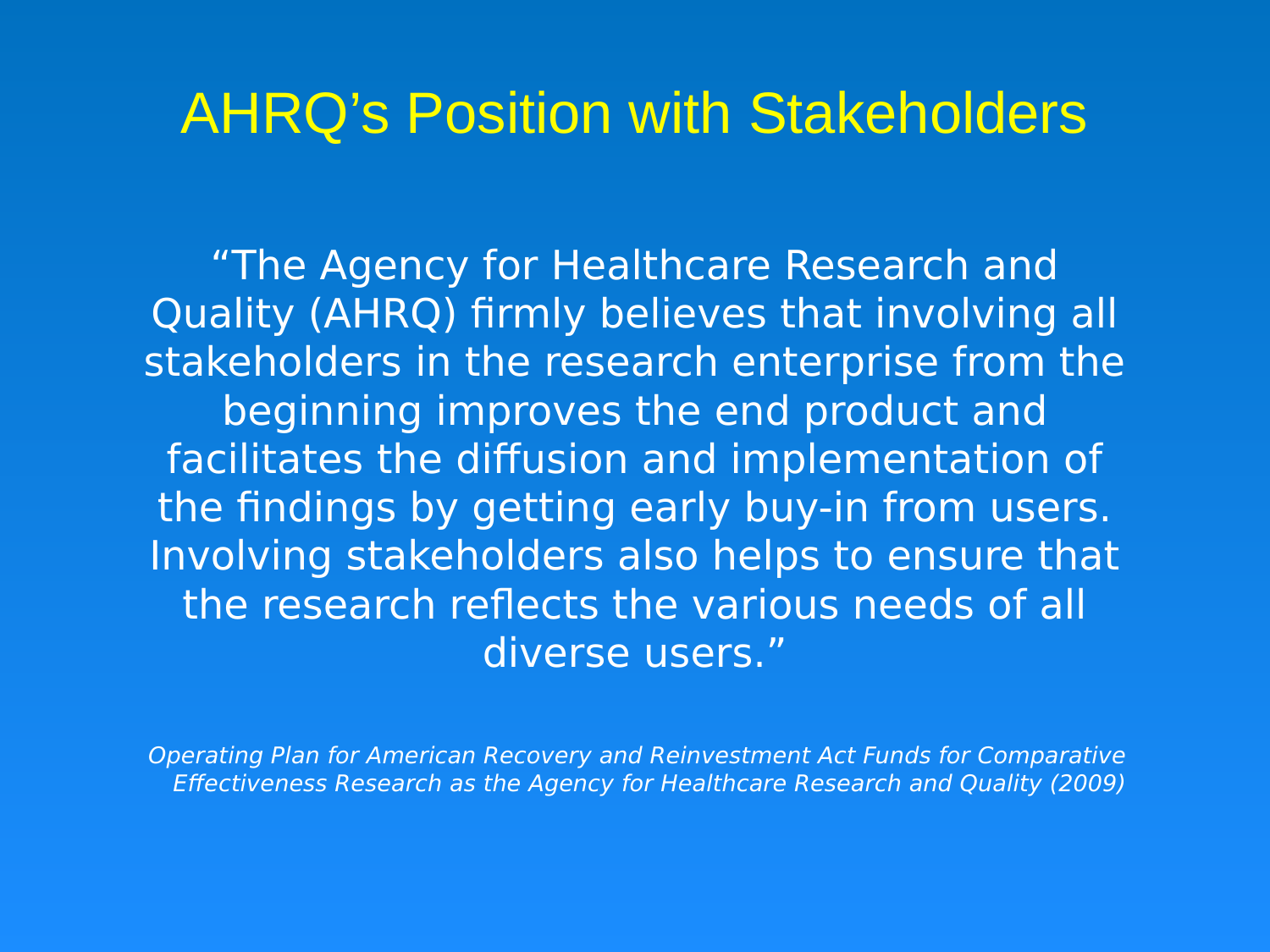

# AHRQ’s Position with Stakeholders
“The Agency for Healthcare Research and Quality (AHRQ) firmly believes that involving all stakeholders in the research enterprise from the beginning improves the end product and facilitates the diffusion and implementation of the findings by getting early buy-in from users. Involving stakeholders also helps to ensure that the research reflects the various needs of all diverse users.”

Operating Plan for American Recovery and Reinvestment Act Funds for Comparative Effectiveness Research as the Agency for Healthcare Research and Quality (2009)